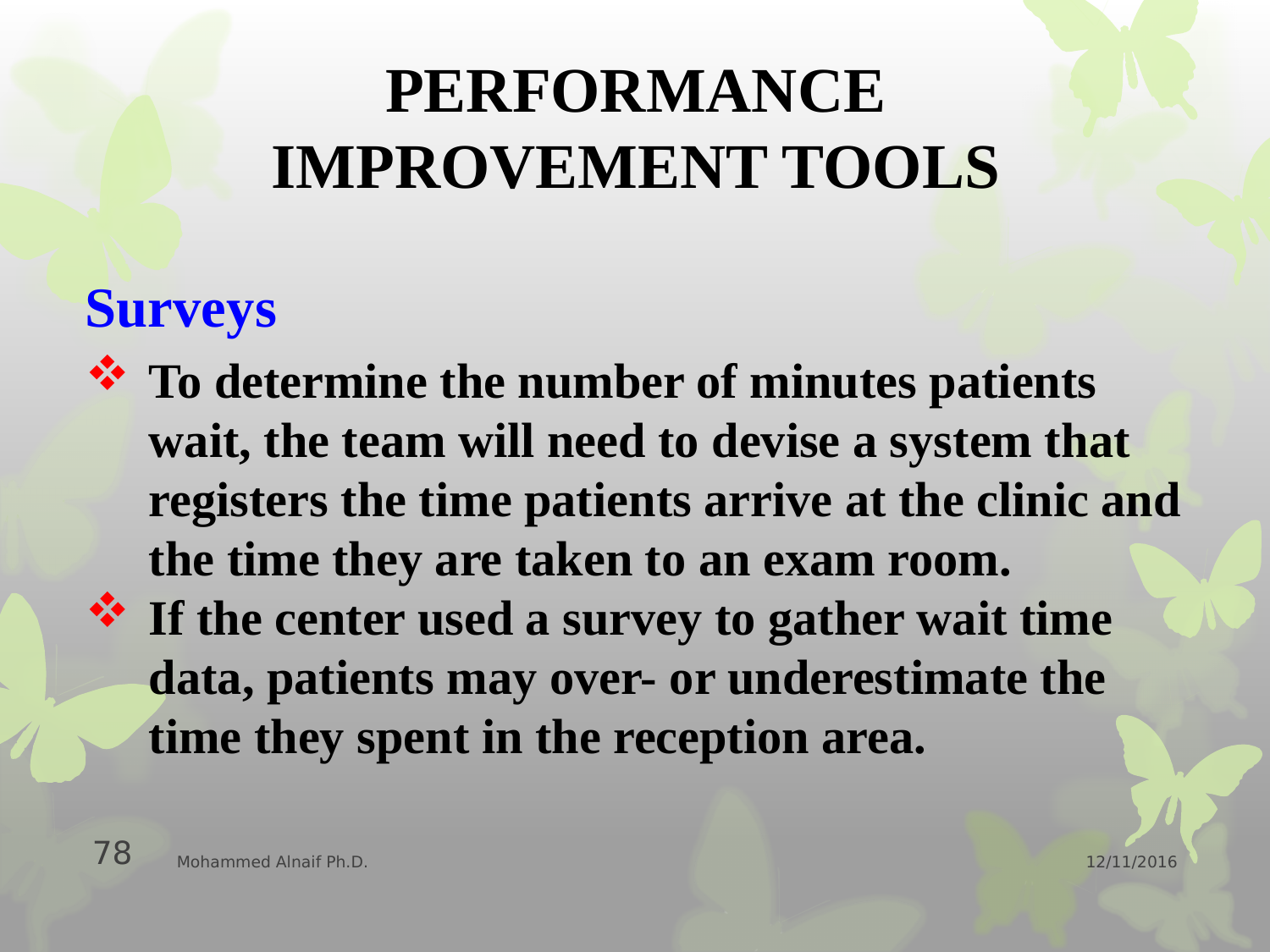

PERFORMANCE IMPROVEMENT TOOLS
Surveys
To determine the number of minutes patients wait, the team will need to devise a system that registers the time patients arrive at the clinic and the time they are taken to an exam room.
If the center used a survey to gather wait time data, patients may over- or underestimate the time they spent in the reception area.
78
Mohammed Alnaif Ph.D.
12/11/2016